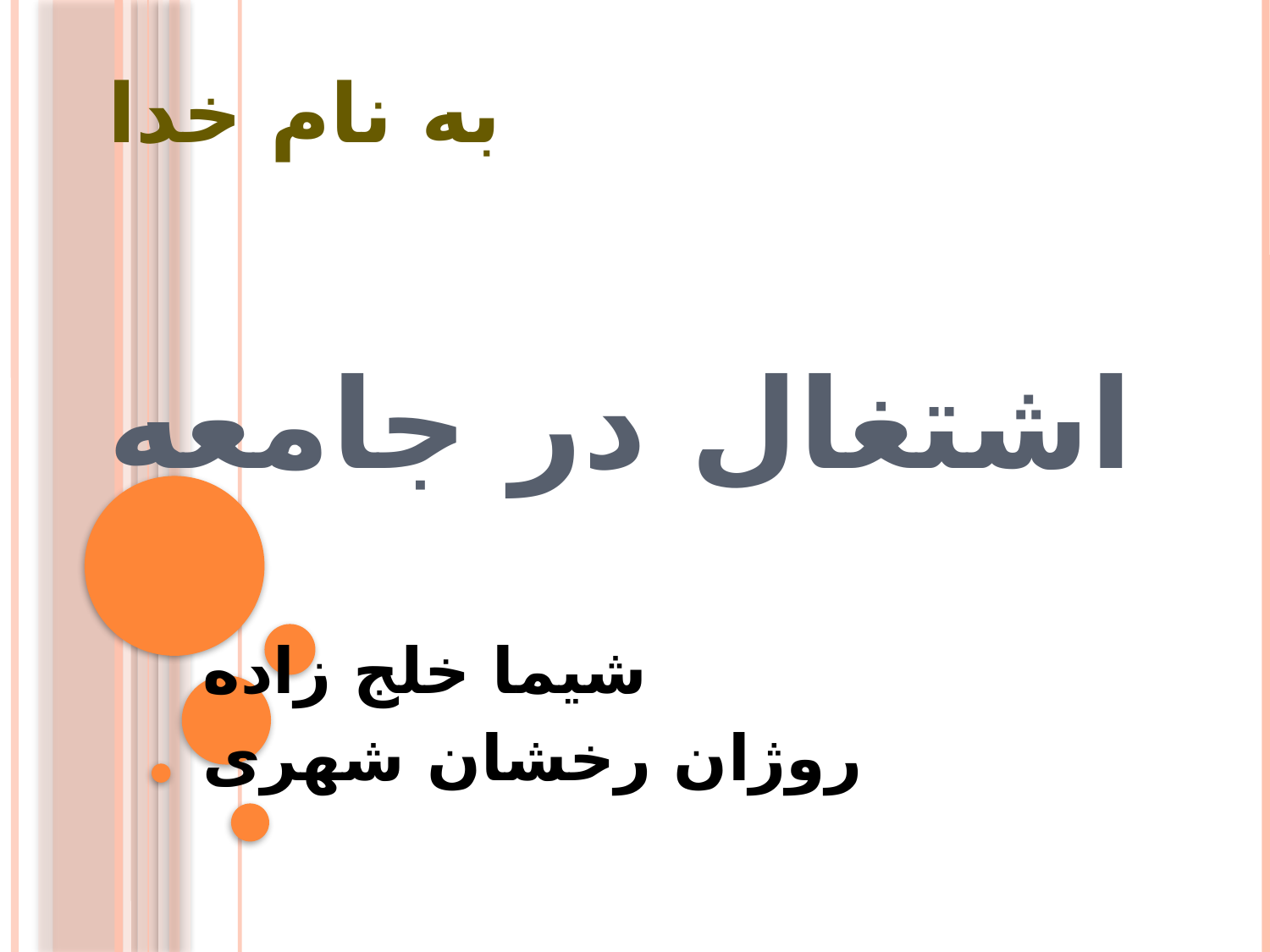

# به نام خدا اشتغال در جامعه
شیما خلج زاده
روژان رخشان شهری